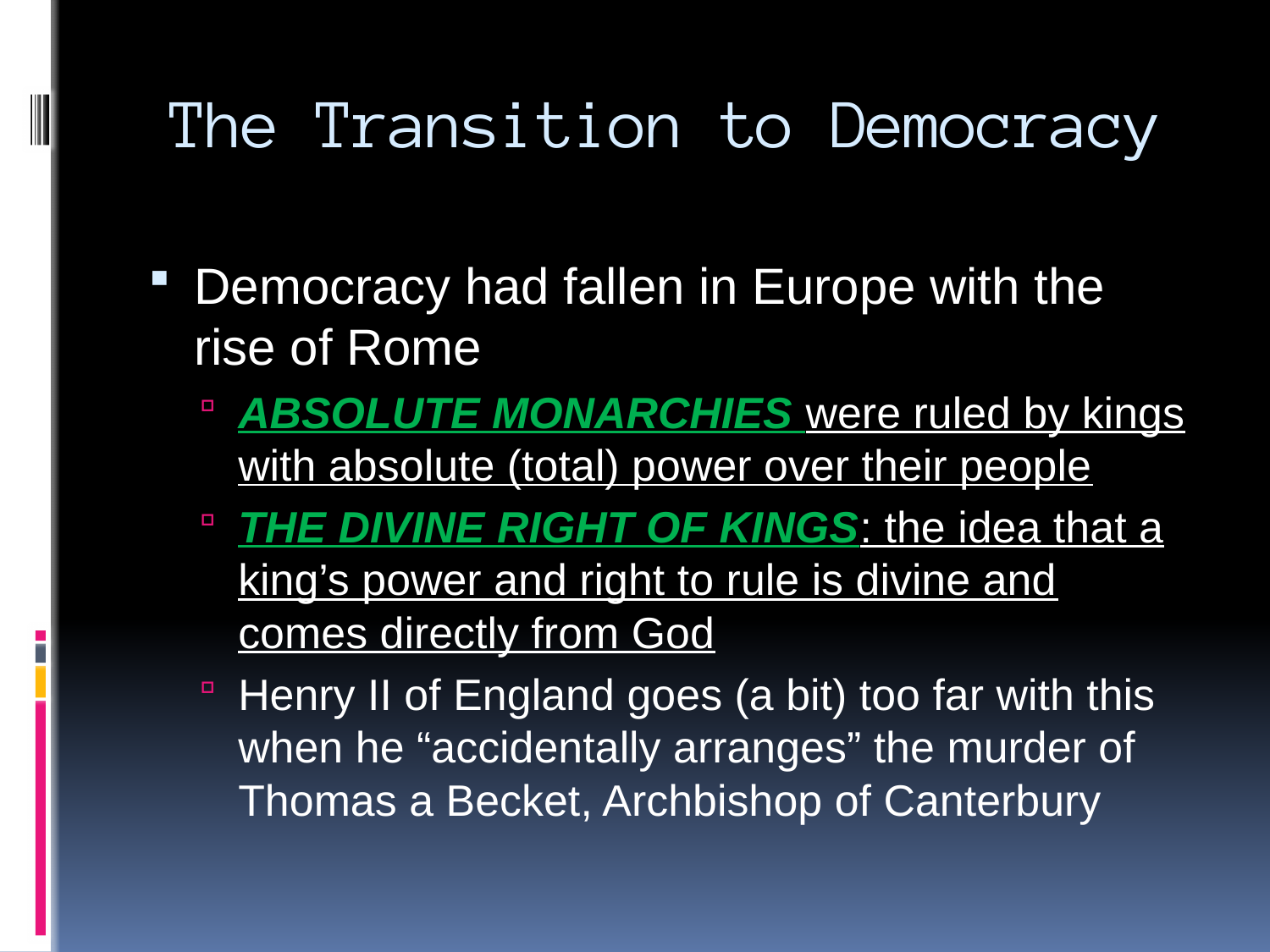

# The Transition to Democracy
Democracy had fallen in Europe with the rise of Rome
ABSOLUTE MONARCHIES were ruled by kings with absolute (total) power over their people
THE DIVINE RIGHT OF KINGS: the idea that a king’s power and right to rule is divine and comes directly from God
Henry II of England goes (a bit) too far with this when he “accidentally arranges” the murder of Thomas a Becket, Archbishop of Canterbury